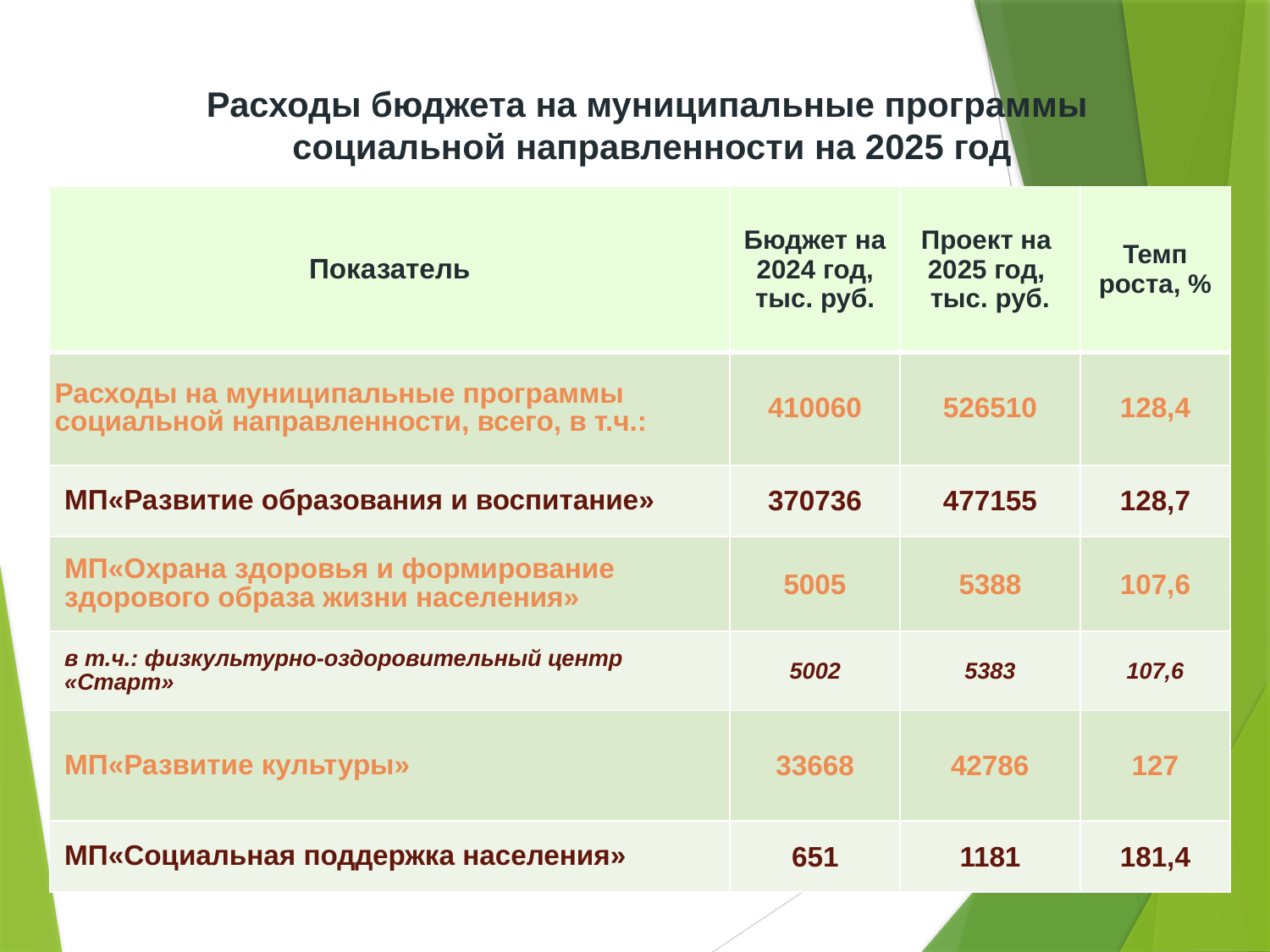

Расходы бюджета на муниципальные программы
социальной направленности на 2025 год
| Показатель | Бюджет на 2024 год, тыс. руб. | Проект на 2025 год, тыс. руб. | Темп роста, % |
| --- | --- | --- | --- |
| Расходы на муниципальные программы социальной направленности, всего, в т.ч.: | 410060 | 526510 | 128,4 |
| МП«Развитие образования и воспитание» | 370736 | 477155 | 128,7 |
| МП«Охрана здоровья и формирование здорового образа жизни населения» | 5005 | 5388 | 107,6 |
| в т.ч.: физкультурно-оздоровительный центр «Старт» | 5002 | 5383 | 107,6 |
| МП«Развитие культуры» | 33668 | 42786 | 127 |
| МП«Социальная поддержка населения» | 651 | 1181 | 181,4 |